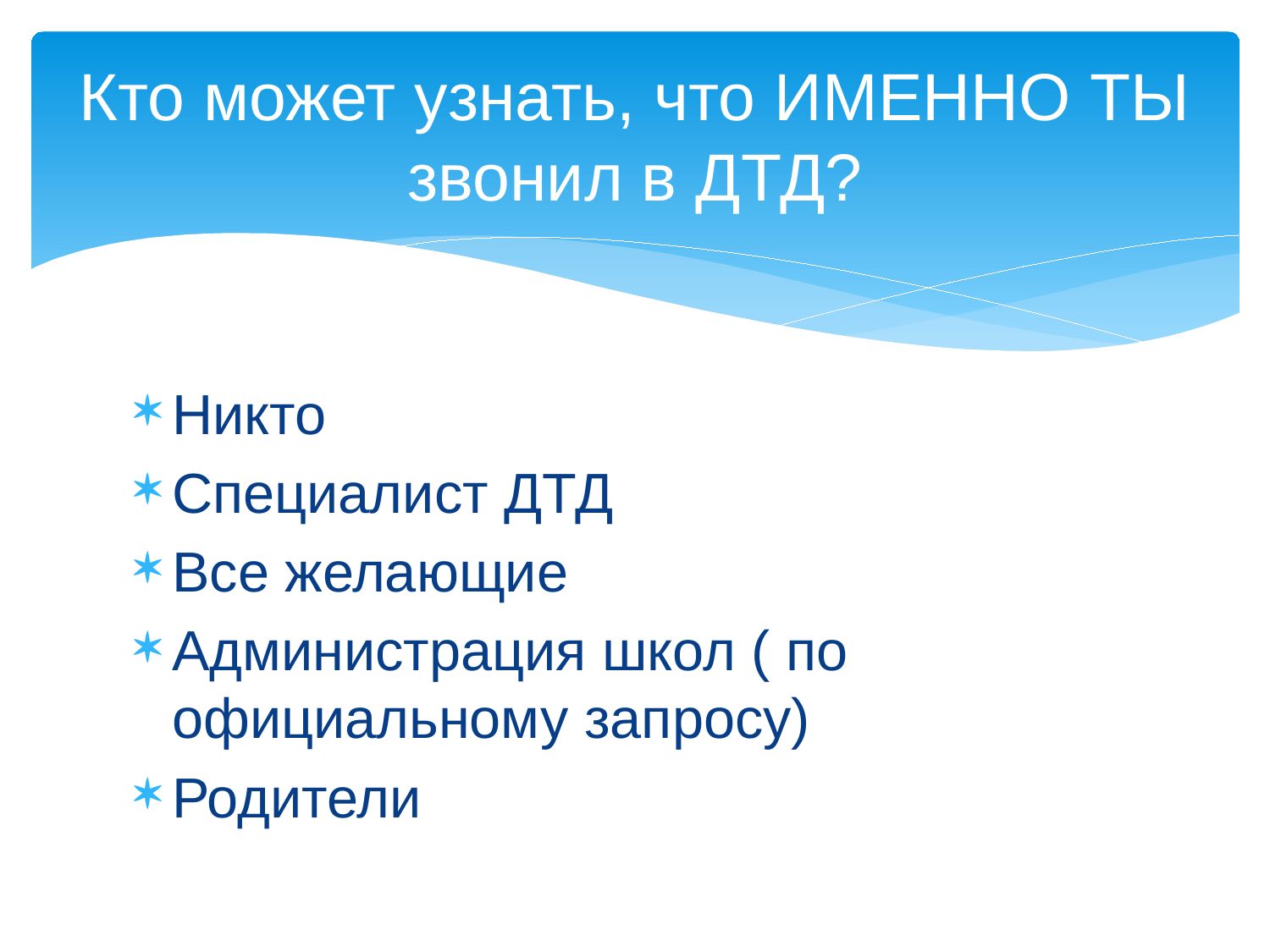

# Кто может узнать, что ИМЕННО ТЫ звонил в ДТД?
Никто
Специалист ДТД
Все желающие
Администрация школ ( по официальному запросу)
Родители